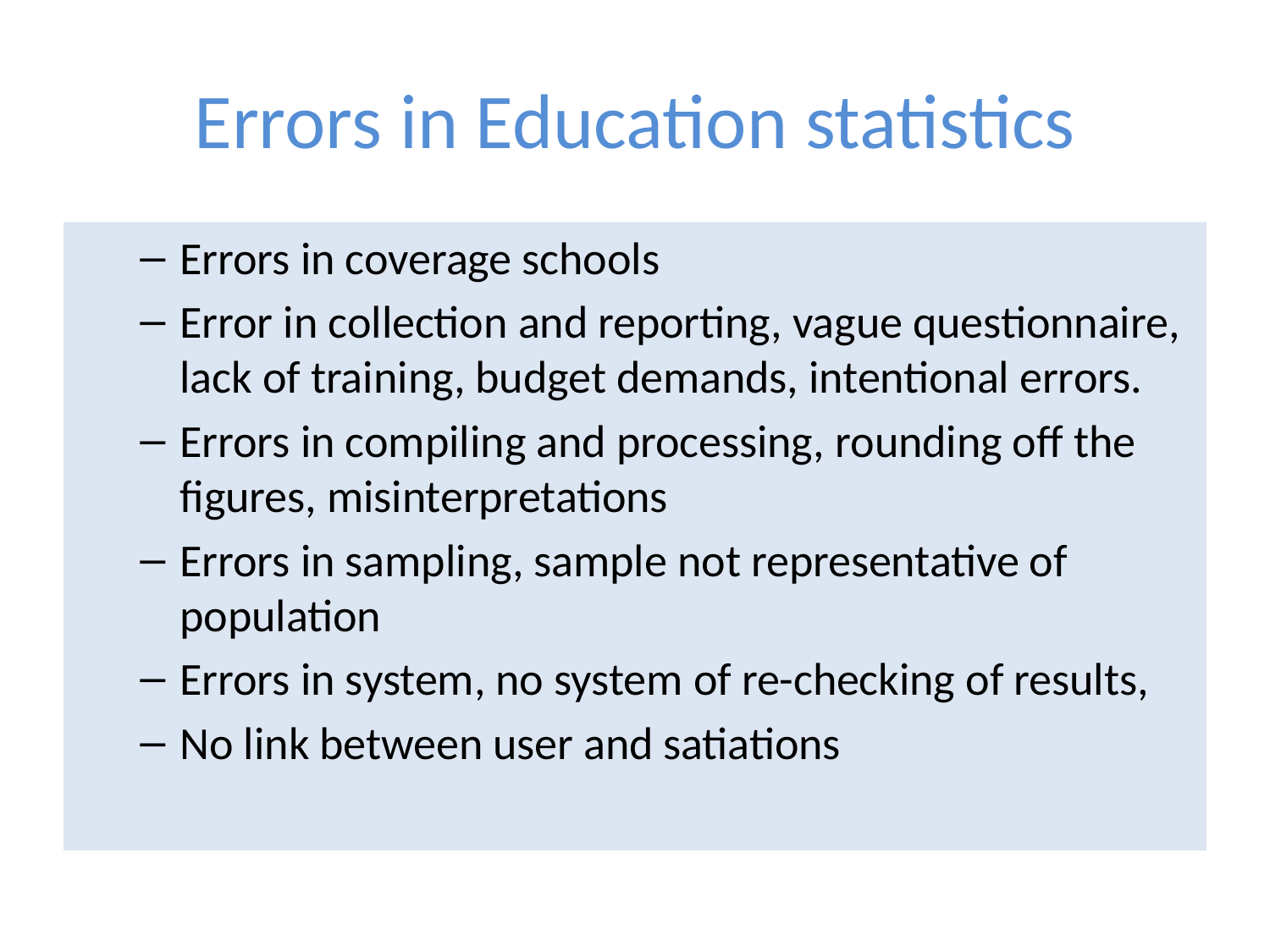

# Errors in Education statistics
Errors in coverage schools
Error in collection and reporting, vague questionnaire, lack of training, budget demands, intentional errors.
Errors in compiling and processing, rounding off the figures, misinterpretations
Errors in sampling, sample not representative of population
Errors in system, no system of re-checking of results,
No link between user and satiations